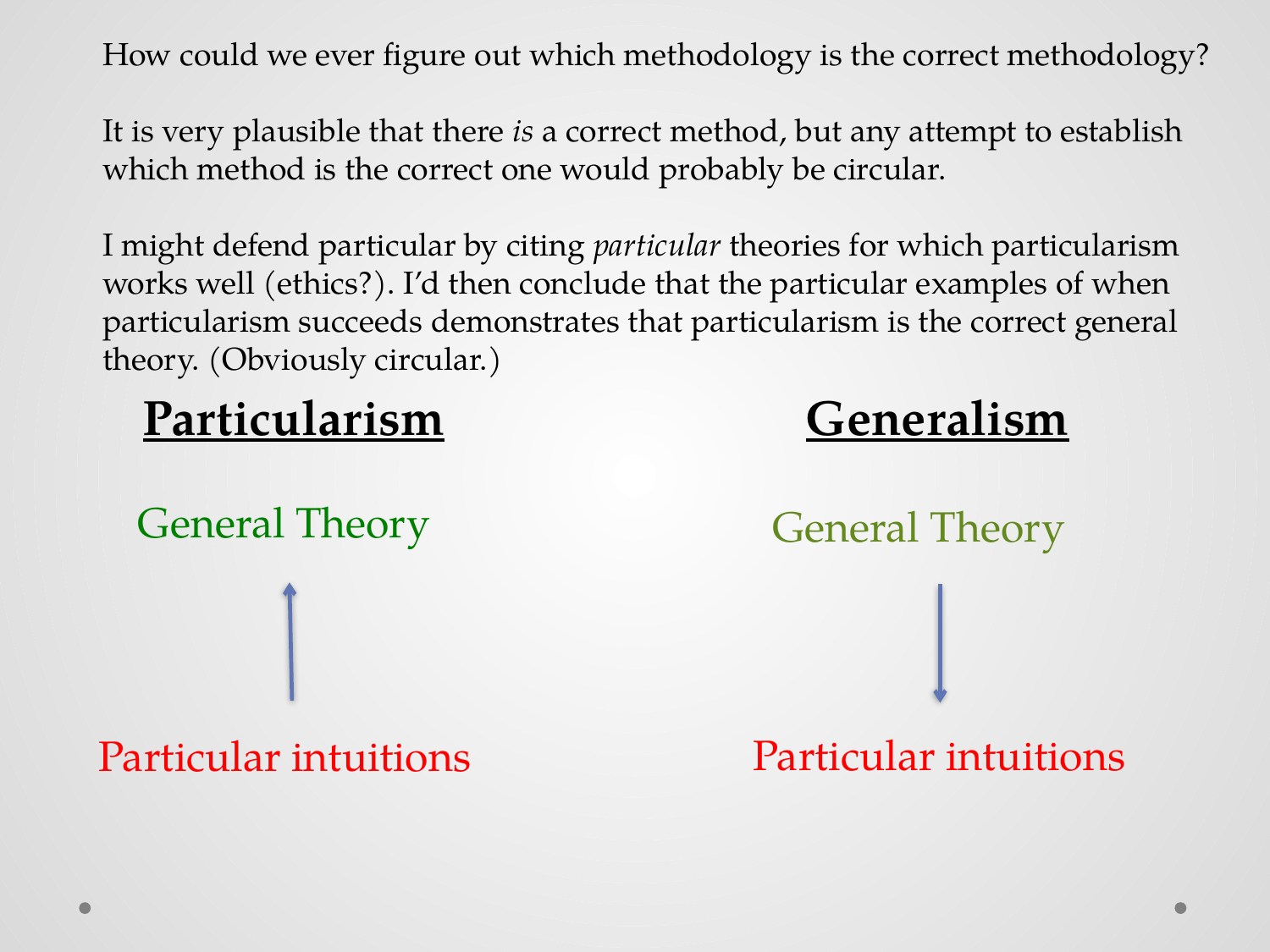

How could we ever figure out which methodology is the correct methodology?

It is very plausible that there is a correct method, but any attempt to establish which method is the correct one would probably be circular.

I might defend particular by citing particular theories for which particularism works well (ethics?). I’d then conclude that the particular examples of when particularism succeeds demonstrates that particularism is the correct general theory. (Obviously circular.)
Particularism
Generalism
General Theory
General Theory
Particular intuitions
Particular intuitions